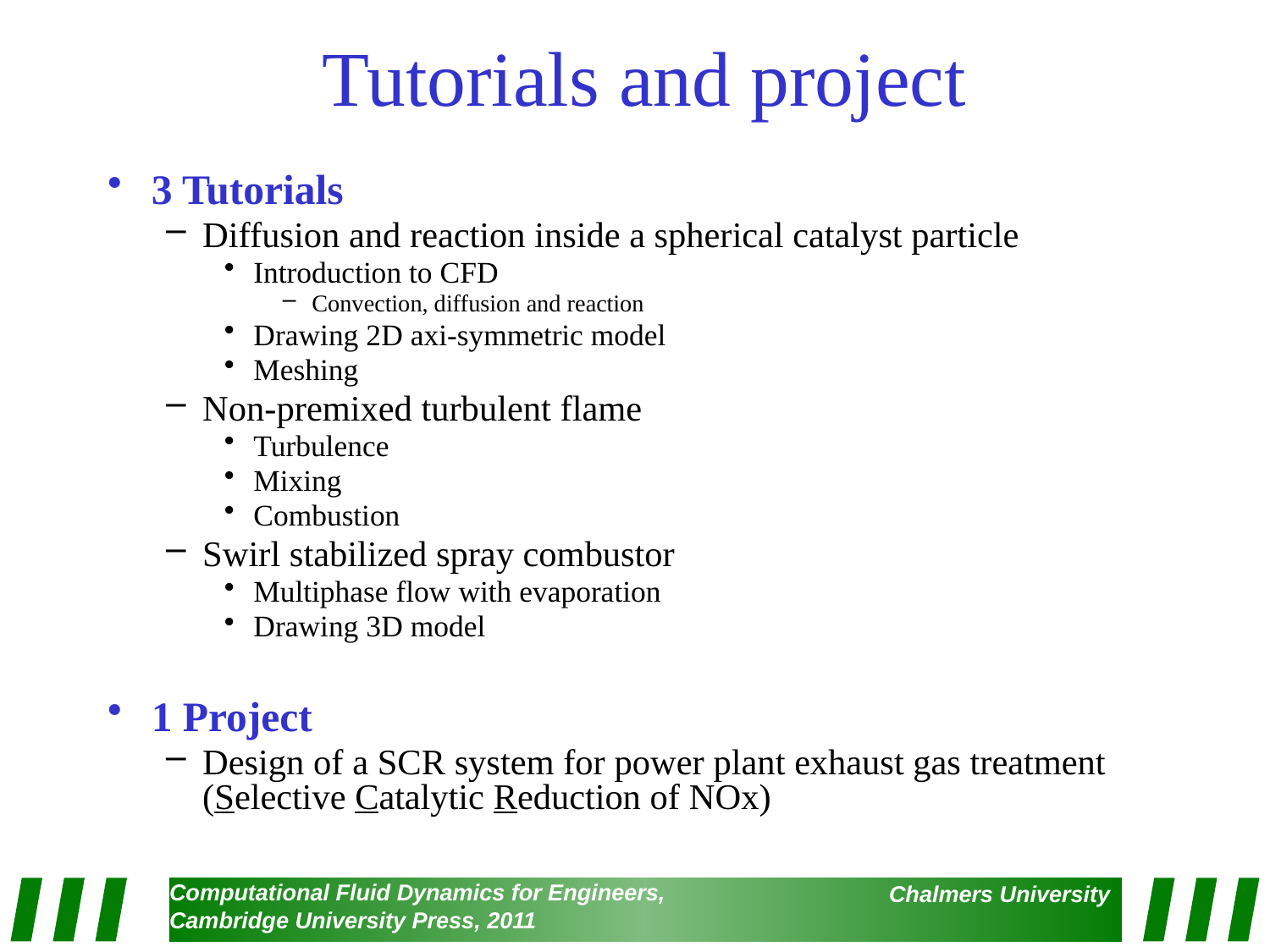

# Tutorials and project
3 Tutorials
Diffusion and reaction inside a spherical catalyst particle
Introduction to CFD
Convection, diffusion and reaction
Drawing 2D axi-symmetric model
Meshing
Non-premixed turbulent flame
Turbulence
Mixing
Combustion
Swirl stabilized spray combustor
Multiphase flow with evaporation
Drawing 3D model

1 Project
Design of a SCR system for power plant exhaust gas treatment (Selective Catalytic Reduction of NOx)